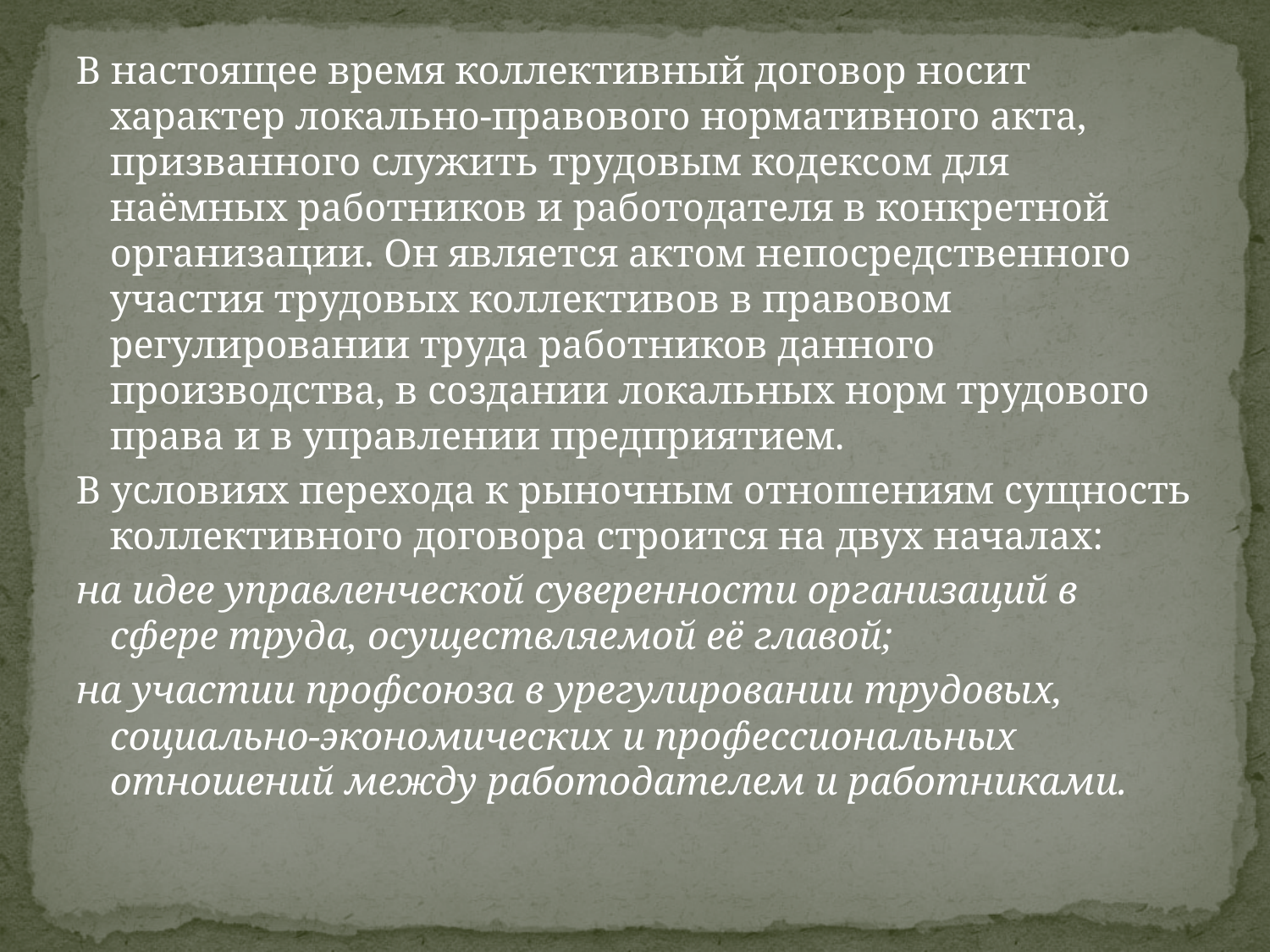

В настоящее время коллективный договор носит характер локально-правового нормативного акта, призванного служить трудовым кодексом для наёмных работников и работодателя в конкретной организации. Он является актом непосредственного участия трудовых коллективов в правовом регулировании труда работников данного производства, в создании локальных норм трудового права и в управлении предприятием.
В условиях перехода к рыночным отношениям сущность коллективного договора строится на двух началах:
на идее управленческой суверенности организаций в сфере труда, осуществляемой её главой;
на участии профсоюза в урегулировании трудовых, социально-экономических и профессиональных отношений между работодателем и работниками.